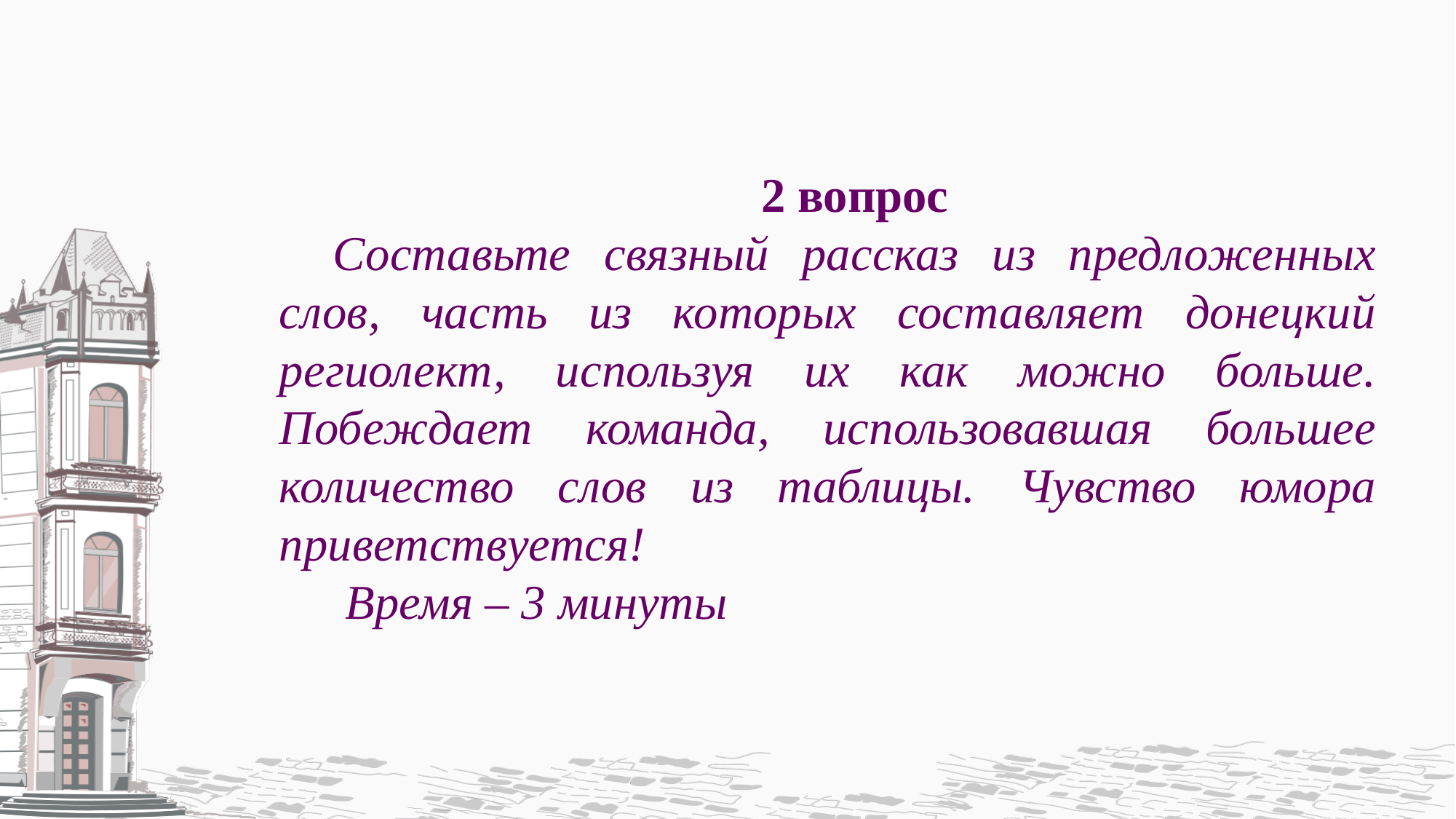

2 вопрос
Составьте связный рассказ из предложенных слов, часть из которых составляет донецкий региолект, используя их как можно больше. Побеждает команда, использовавшая большее количество слов из таблицы. Чувство юмора приветствуется!
 Время – 3 минуты